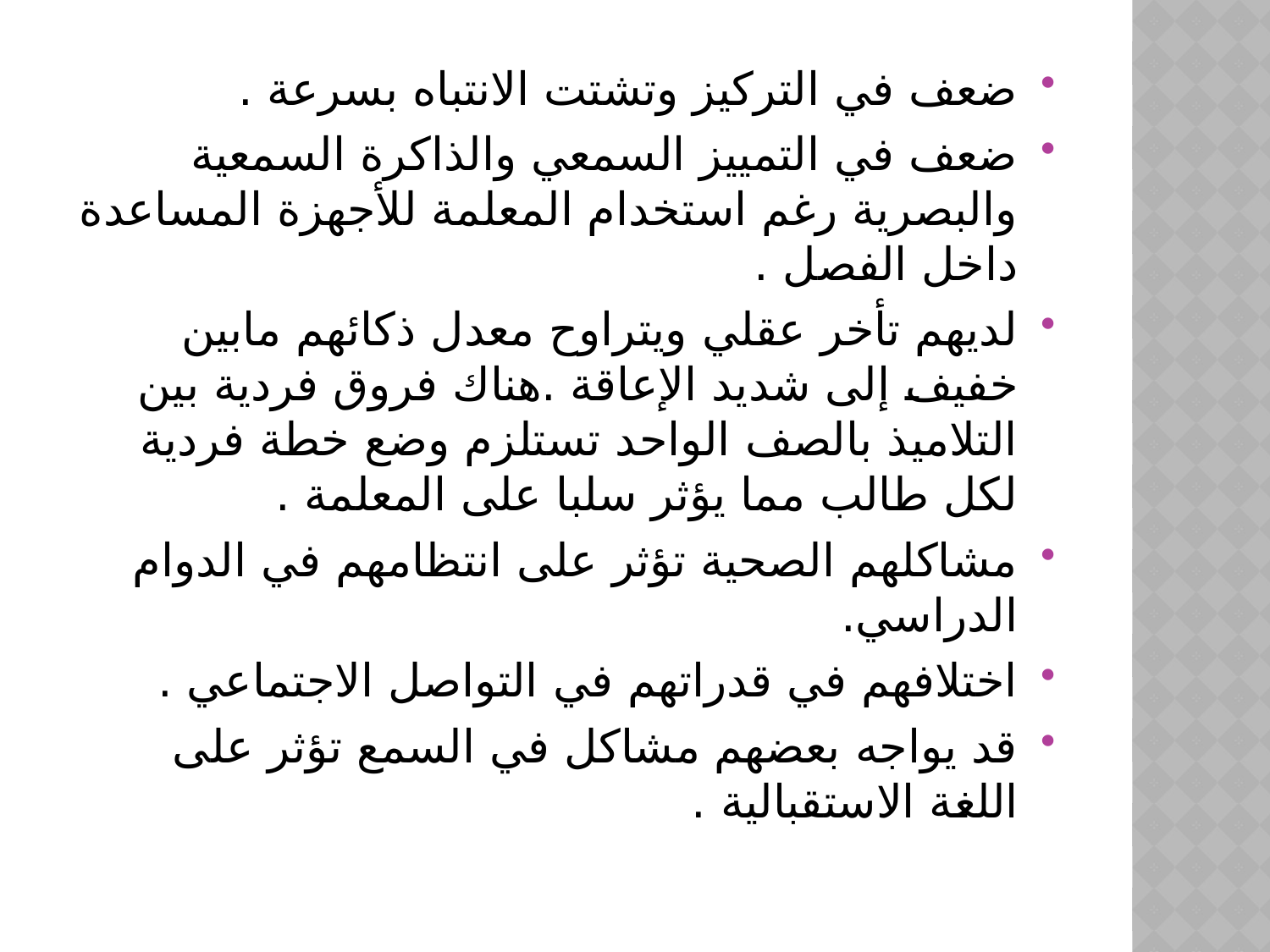

ضعف في التركيز وتشتت الانتباه بسرعة .
ضعف في التمييز السمعي والذاكرة السمعية والبصرية رغم استخدام المعلمة للأجهزة المساعدة داخل الفصل .
لديهم تأخر عقلي ويتراوح معدل ذكائهم مابين خفيف إلى شديد الإعاقة .هناك فروق فردية بين التلاميذ بالصف الواحد تستلزم وضع خطة فردية لكل طالب مما يؤثر سلبا على المعلمة .
مشاكلهم الصحية تؤثر على انتظامهم في الدوام الدراسي.
اختلافهم في قدراتهم في التواصل الاجتماعي .
قد يواجه بعضهم مشاكل في السمع تؤثر على اللغة الاستقبالية .